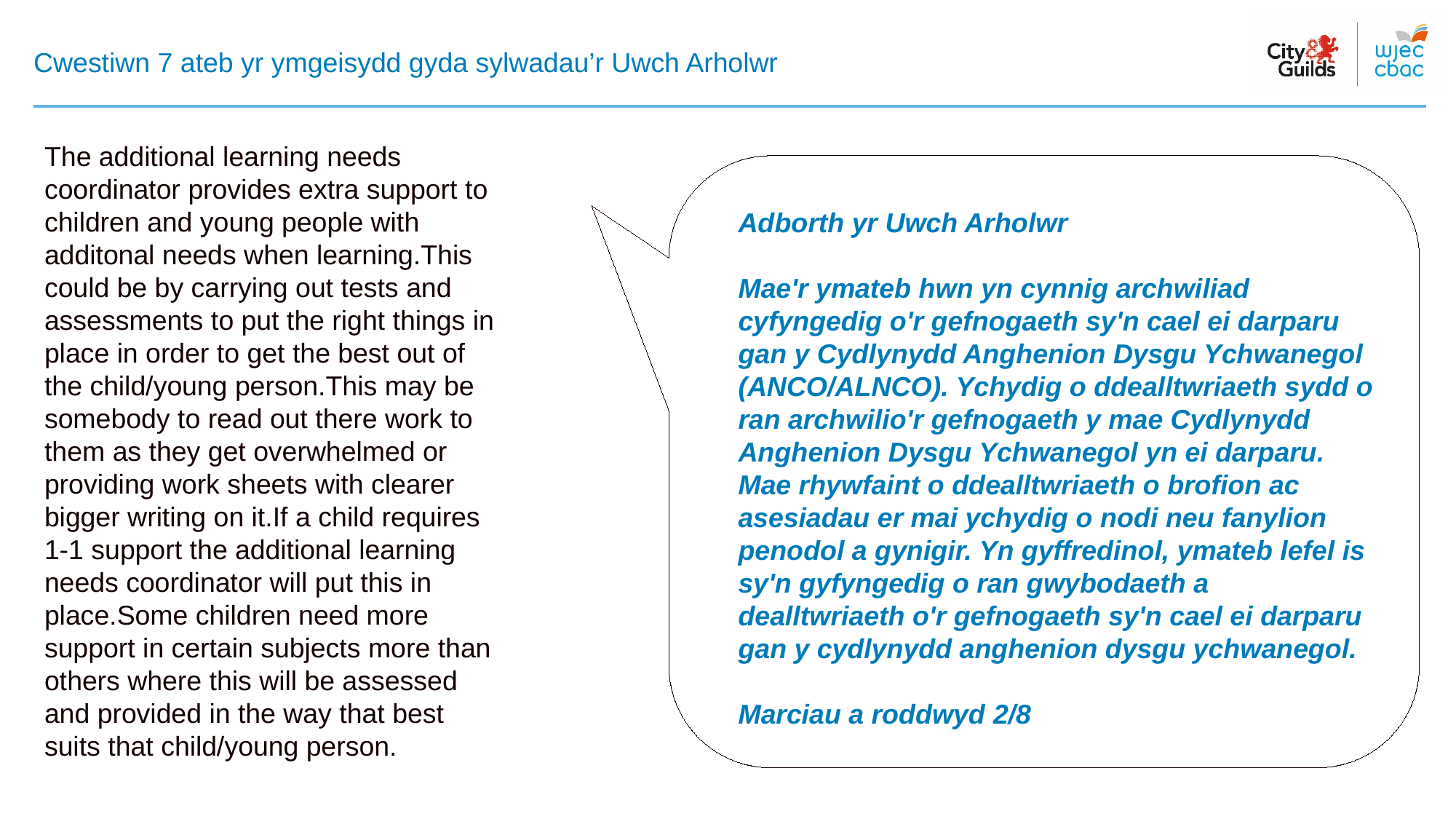

# Cwestiwn 7 ateb yr ymgeisydd gyda sylwadau’r Uwch Arholwr
The additional learning needs coordinator provides extra support to children and young people with additonal needs when learning.This could be by carrying out tests and assessments to put the right things in place in order to get the best out of the child/young person.This may be somebody to read out there work to them as they get overwhelmed or providing work sheets with clearer bigger writing on it.If a child requires 1-1 support the additional learning needs coordinator will put this in place.Some children need more support in certain subjects more than others where this will be assessed and provided in the way that best suits that child/young person.

Adborth yr Uwch Arholwr​
​
​Mae'r ymateb hwn yn cynnig archwiliad cyfyngedig o'r gefnogaeth sy'n cael ei darparu gan y Cydlynydd Anghenion Dysgu Ychwanegol (ANCO/ALNCO). Ychydig o ddealltwriaeth sydd o ran archwilio'r gefnogaeth y mae Cydlynydd Anghenion Dysgu Ychwanegol yn ei darparu. Mae rhywfaint o ddealltwriaeth o brofion ac asesiadau er mai ychydig o nodi neu fanylion penodol a gynigir. Yn gyffredinol, ymateb lefel is sy'n gyfyngedig o ran gwybodaeth a dealltwriaeth o'r gefnogaeth sy'n cael ei darparu gan y cydlynydd anghenion dysgu ychwanegol.

Marciau a roddwyd 2/8